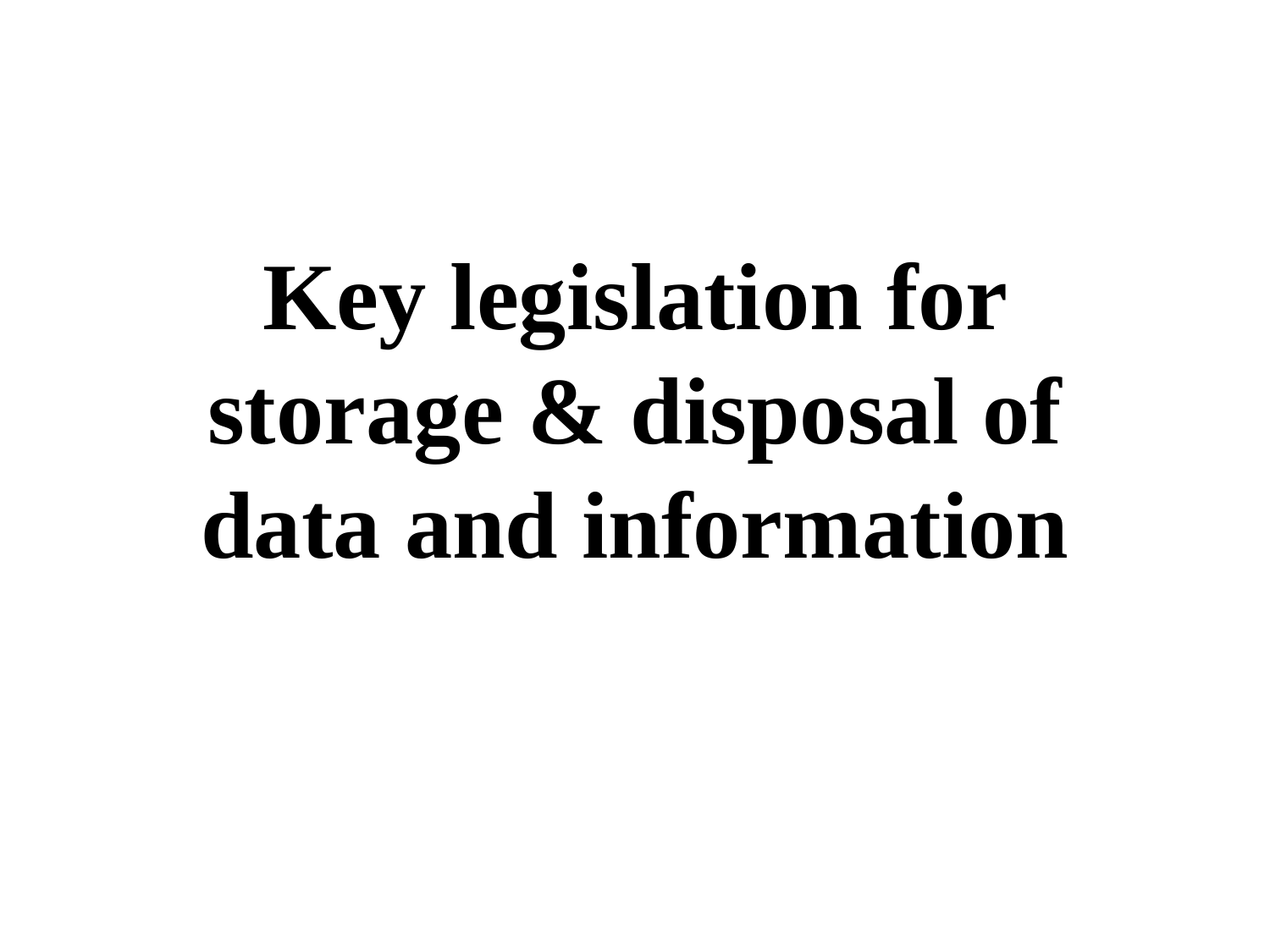

Key legislation for storage & disposal of data and information